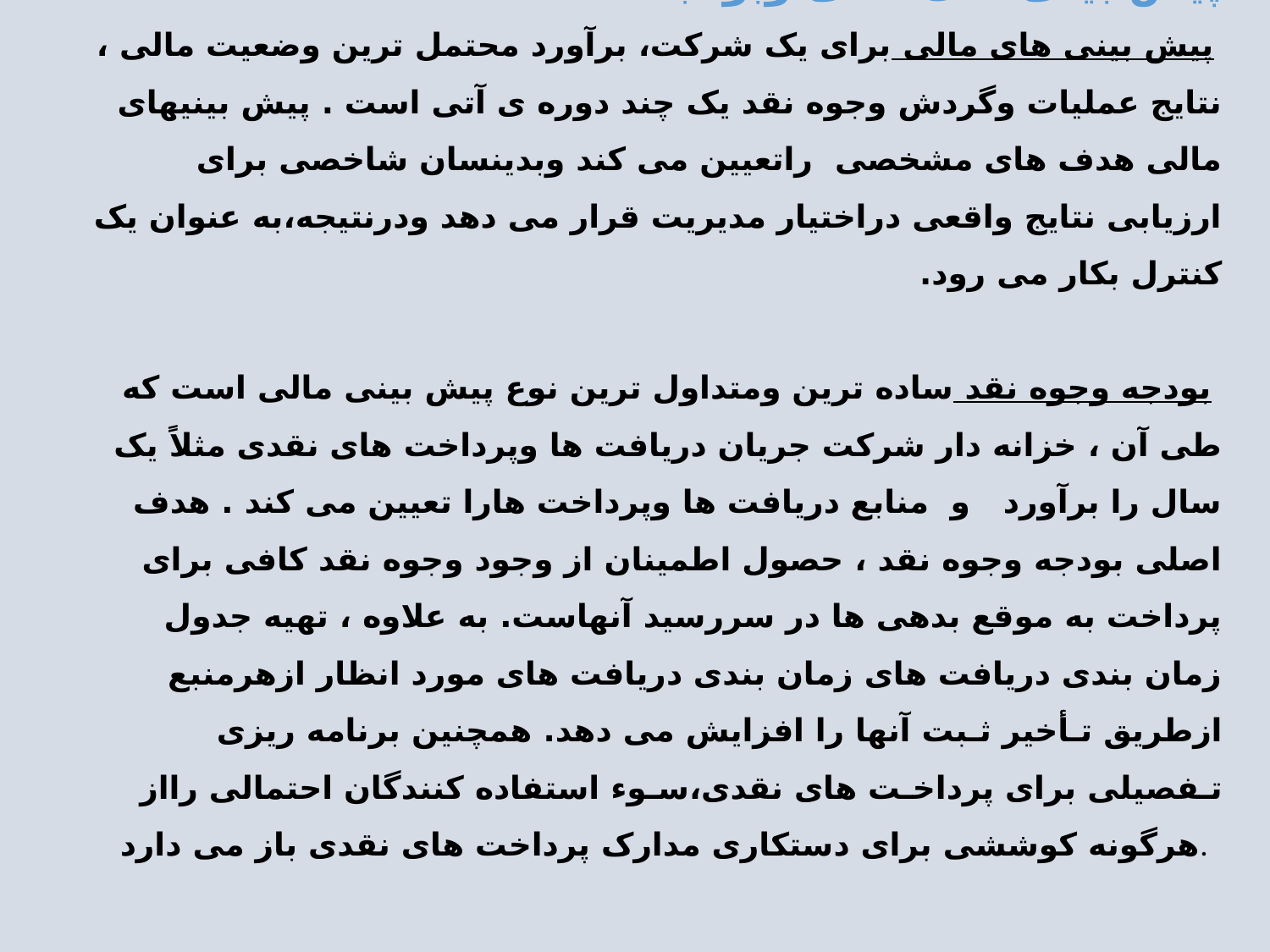

# پیش بینی های مالی وبودجه: پیش بینی های مالی برای یک شرکت، برآورد محتمل ترین وضعیت مالی ، نتایج عملیات وگردش وجوه نقد یک چند دوره ی آتی است . پیش بینیهای مالی هدف های مشخصی  راتعیین می کند وبدینسان شاخصی برای ارزیابی نتایج واقعی دراختیار مدیریت قرار می دهد ودرنتیجه،به عنوان یک  کنترل بکار می رود. بودجه وجوه نقد ساده ترین ومتداول ترین نوع پیش بینی مالی است که طی آن ، خزانه دار شرکت جریان دریافت ها وپرداخت های نقدی مثلاً یک سال را برآورد   و  منابع دریافت ها وپرداخت هارا تعیین می کند . هدف اصلی بودجه وجوه نقد ، حصول اطمینان از وجود وجوه نقد کافی برای پرداخت به موقع بدهی ها در سررسید آنهاست. به علاوه ، تهیه جدول زمان بندی دریافت های زمان بندی دریافت های مورد انظار ازهرمنبع ازطریق تـأخیر ثـبت آنها را افزایش می دهد. همچنین برنامه ریزی تـفصیلی برای پرداخـت های نقدی،سـوء استفاده کنندگان احتمالی رااز هرگونه کوششی برای دستکاری مدارک پرداخت های نقدی باز می دارد.